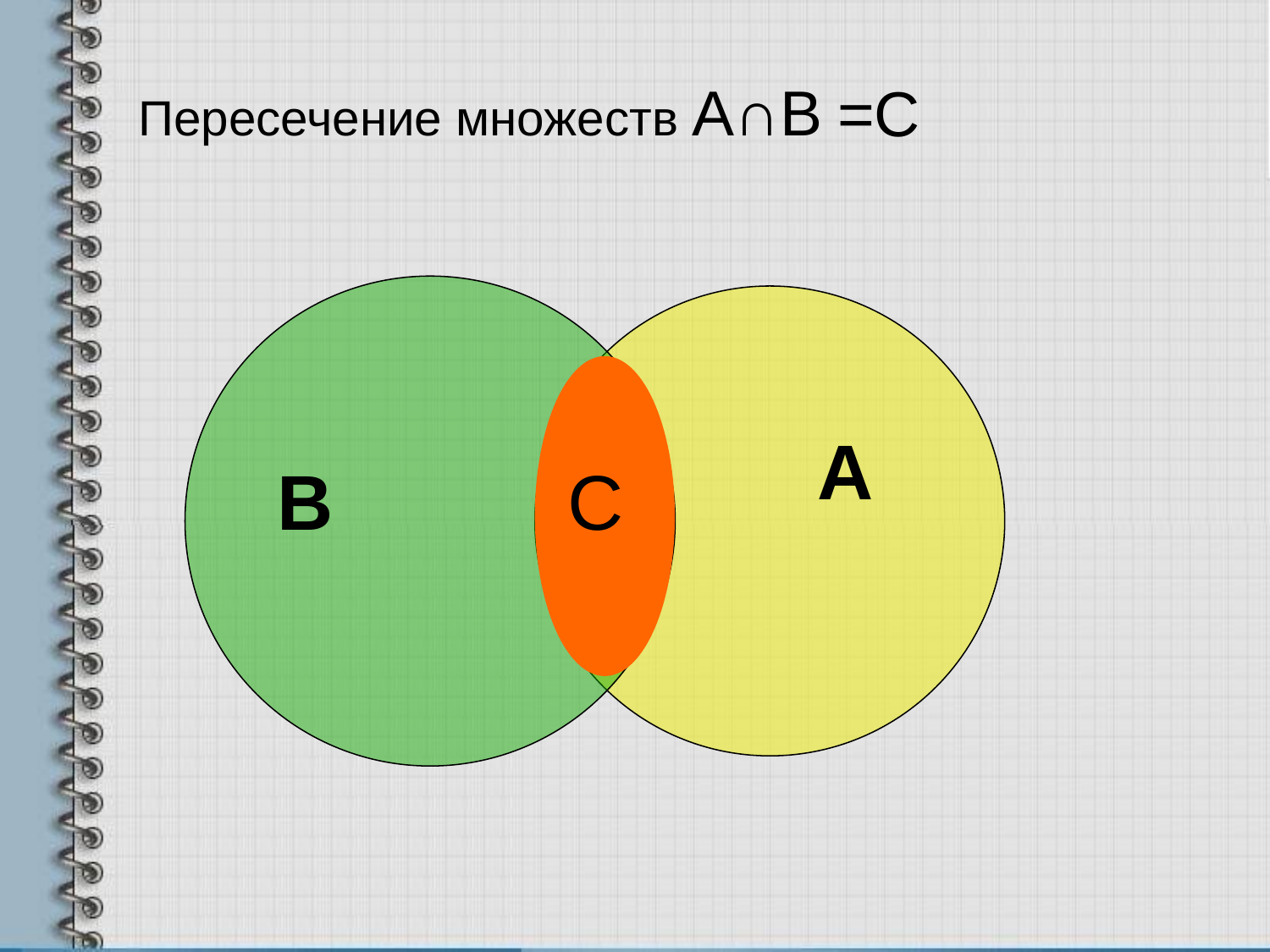

Пересечение множеств А∩В

=С

В

А

С